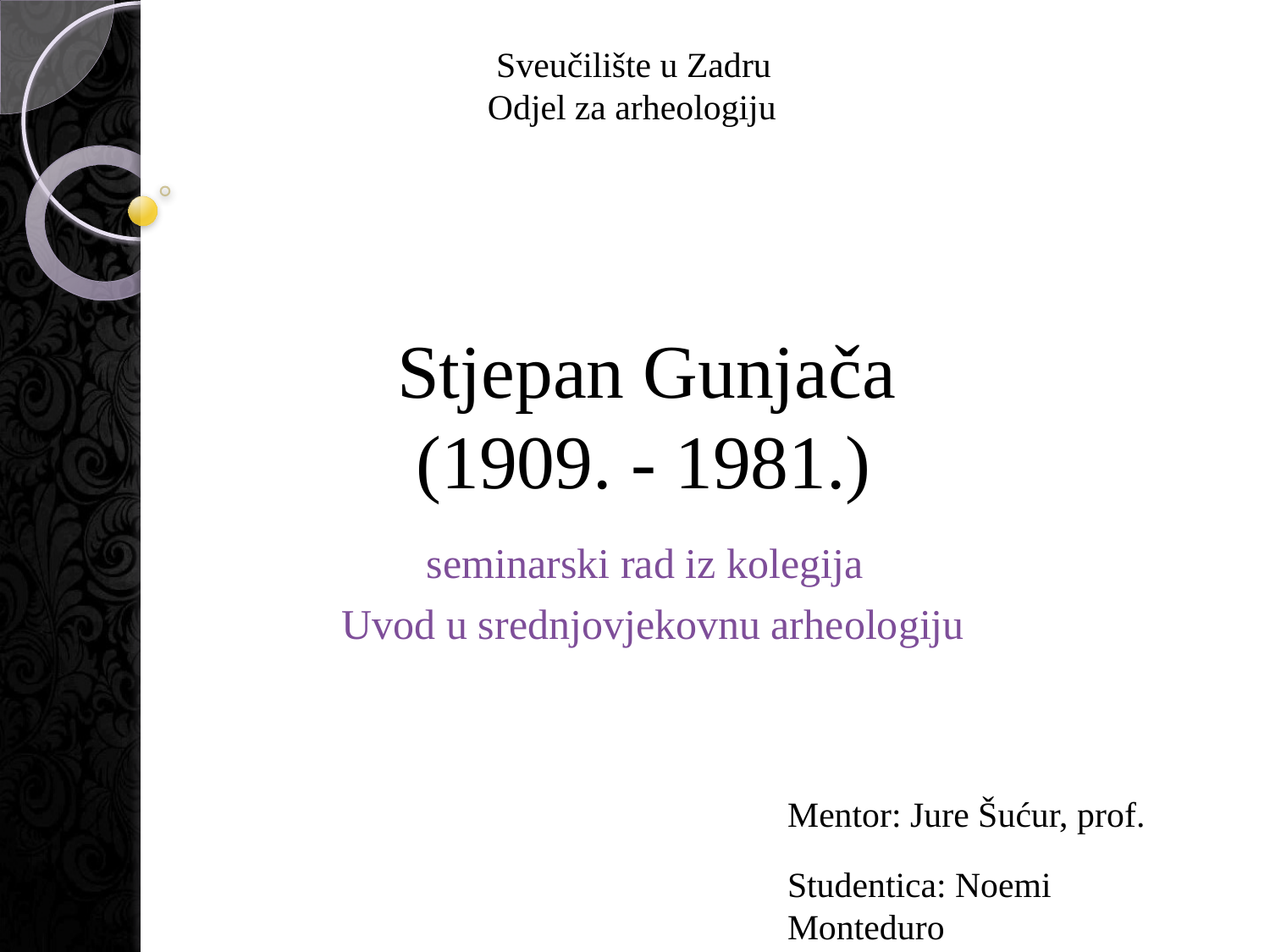

Sveučilište u Zadru
Odjel za arheologiju
# Stjepan Gunjača (1909. - 1981.)
         seminarski rad iz kolegija
 Uvod u srednjovjekovnu arheologiju
Mentor: Jure Šućur, prof.
Studentica: Noemi Monteduro